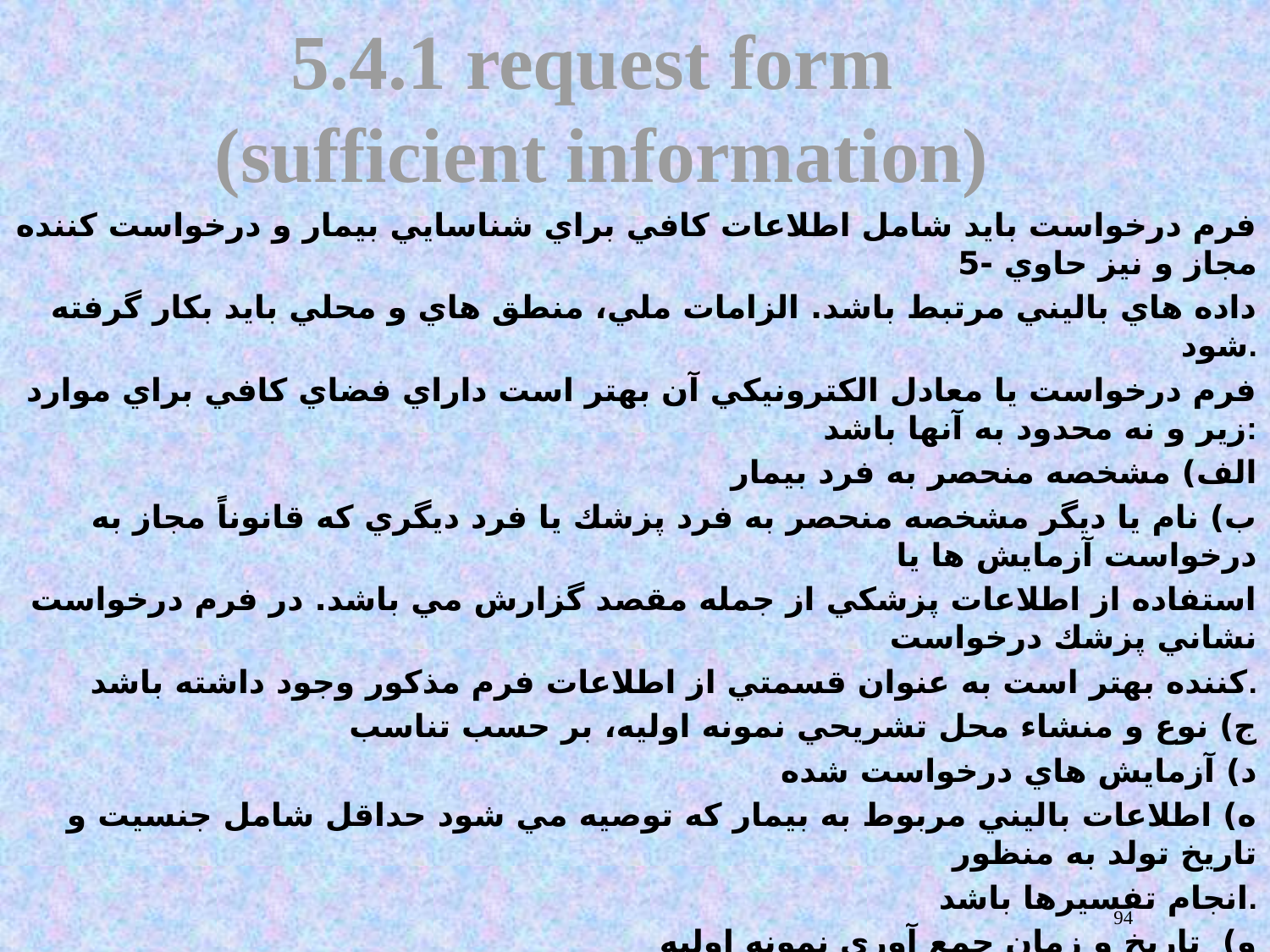

# 5.4.1 request form (sufficient information)
فرم درخواست بايد شامل اطلاعات كافي براي شناسايي بيمار و درخواست كننده مجاز و نيز حاوي -5
داده هاي باليني مرتبط باشد. الزامات ملي، منطق هاي و محلي بايد بكار گرفته شود.
فرم درخواست يا معادل الكترونيكي آن بهتر است داراي فضاي كافي براي موارد زير و نه محدود به آنها باشد:
الف) مشخصه منحصر به فرد بيمار
ب) نام يا ديگر مشخصه منحصر به فرد پزشك يا فرد ديگري كه قانوناً مجاز به درخواست آزمايش ها يا
استفاده از اطلاعات پزشكي از جمله مقصد گزارش مي باشد. در فرم درخواست نشاني پزشك درخواست
كننده بهتر است به عنوان قسمتي از اطلاعات فرم مذكور وجود داشته باشد.
ج) نوع و منشاء محل تشريحي نمونه اوليه، بر حسب تناسب
د) آزمايش هاي درخواست شده
ه) اطلاعات باليني مربوط به بيمار كه توصيه مي شود حداقل شامل جنسيت و تاريخ تولد به منظور
انجام تفسيرها باشد.
و)  تاريخ و زمان جمع آوري نمونه اوليه
ز ) تاريخ و زمان دريافت نمونه ها توسط آزمايشگاه
ساختار فرم درخواست (به عنوان مثال: الكترونيكي يا كاغذي) و نحوه ارتباط درخواست ها با آزمايشگاه بهتر
است طي مذاكره با استفاده كنندگان از خدمات آزمايشگاه تعيين شود.